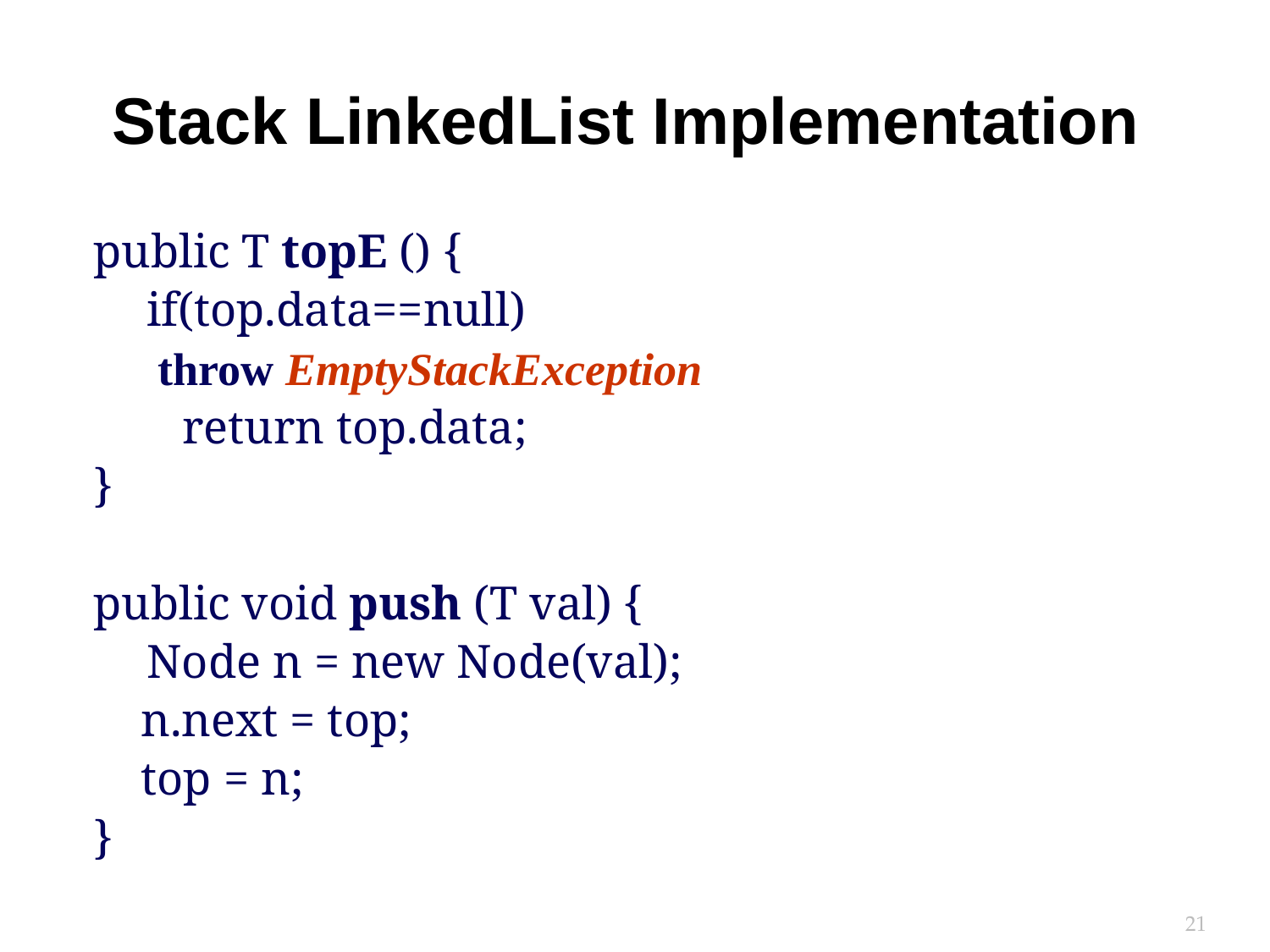

# Stack LinkedList Implementation
public T topE () {
		if(top.data==null)
			 throw EmptyStackException
	   return top.data;
}

public void push (T val) {
	Node n = new Node(val);
    n.next = top;
    top = n;
}

21